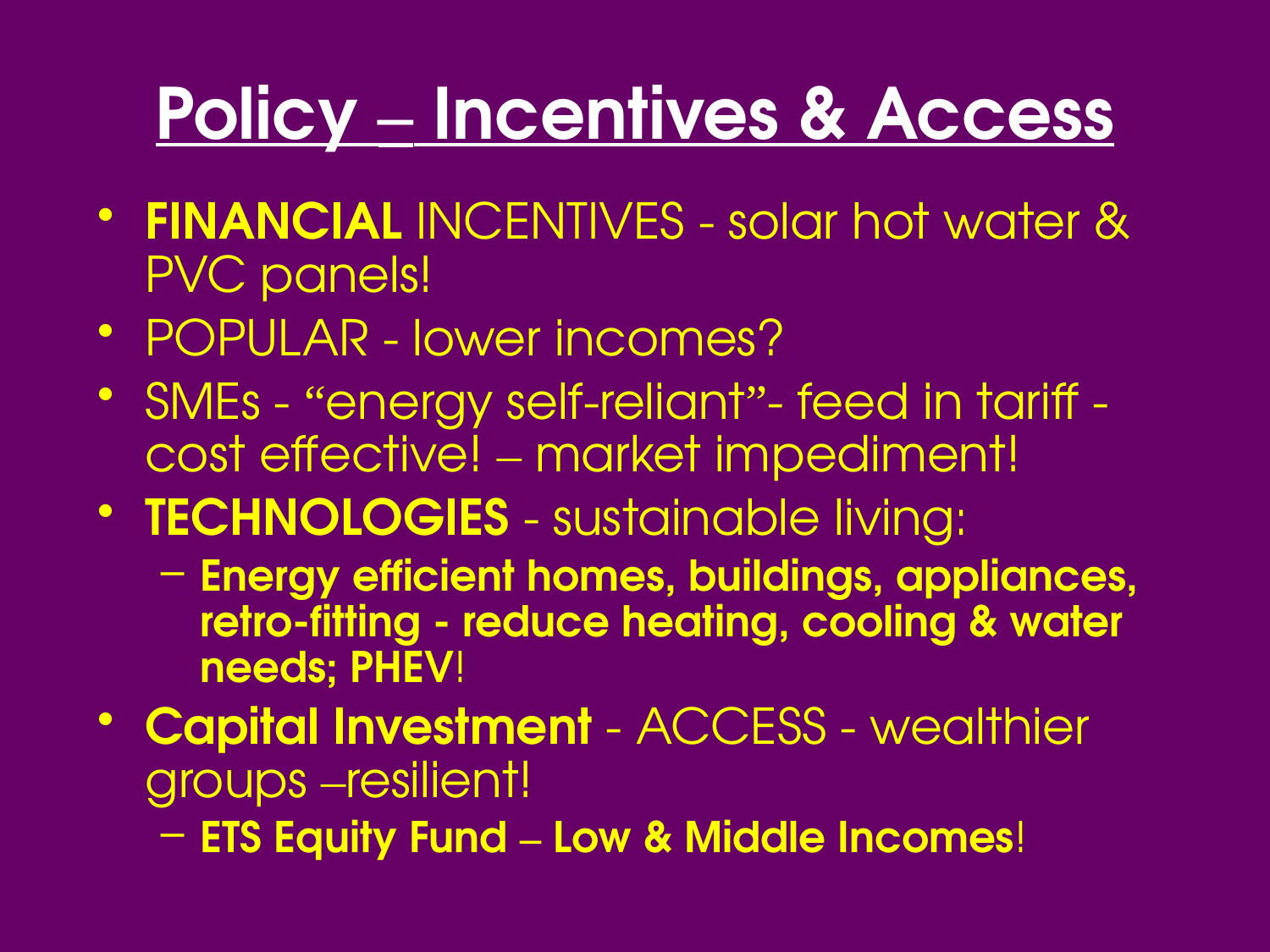

# Policy – Incentives & Access
FINANCIAL INCENTIVES - solar hot water & PVC panels!
POPULAR - lower incomes?
SMEs - “energy self-reliant”- feed in tariff - cost effective! – market impediment!
TECHNOLOGIES - sustainable living:
Energy efficient homes, buildings, appliances, retro-fitting - reduce heating, cooling & water needs; PHEV!
Capital Investment - ACCESS - wealthier groups –resilient!
ETS Equity Fund – Low & Middle Incomes!